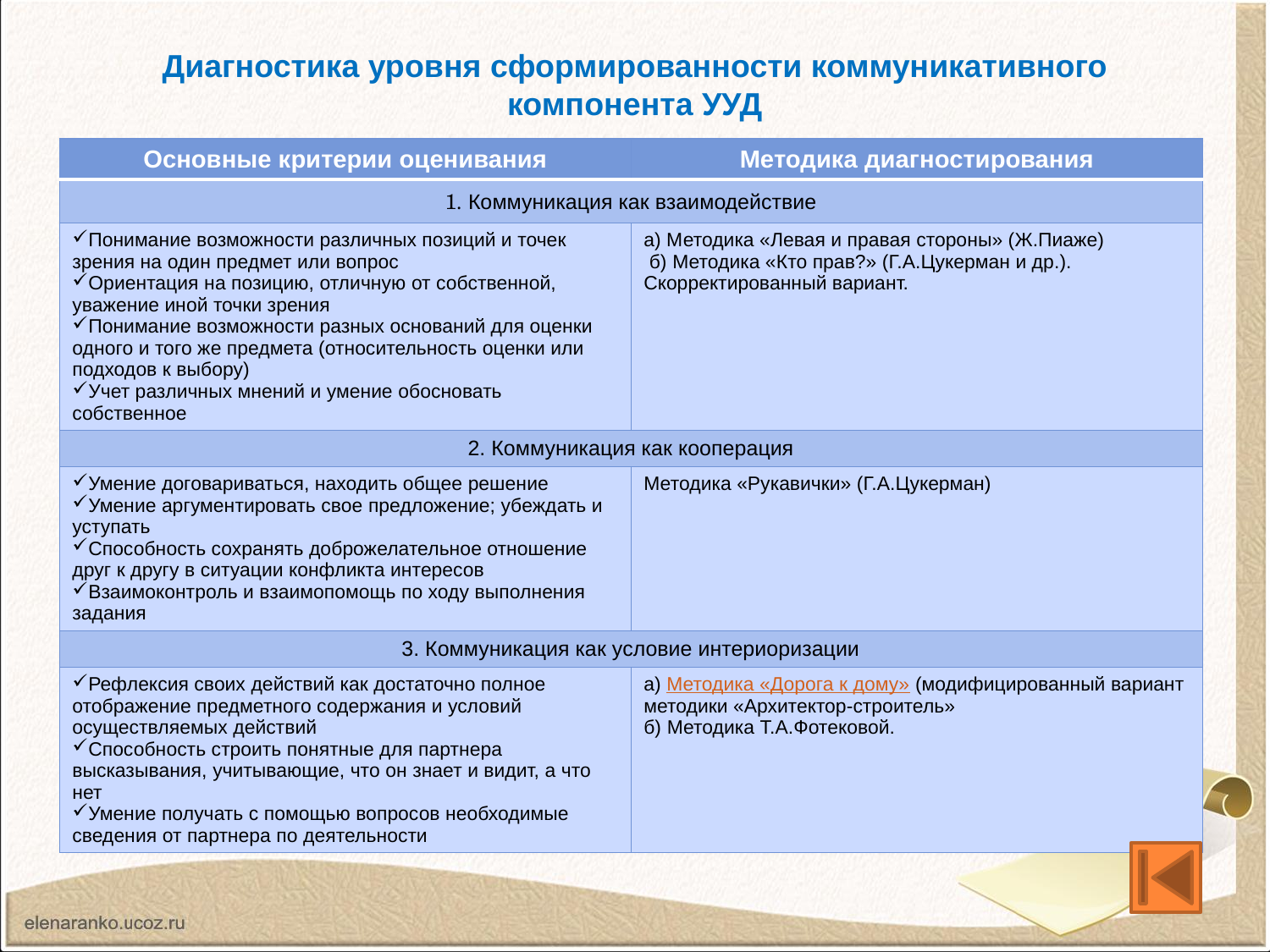

# Диагностика уровня сформированности коммуникативного компонента УУД
| Основные критерии оценивания | Методика диагностирования |
| --- | --- |
| 1. Коммуникация как взаимодействие |  |
| Понимание возможности различных позиций и точек зрения на один предмет или вопрос Ориентация на позицию, отличную от собственной, уважение иной точки зрения Понимание возможности разных оснований для оценки одного и того же предмета (относительность оценки или подходов к выбору) Учет различных мнений и умение обосновать собственное | а) Методика «Левая и правая стороны» (Ж.Пиаже)  б) Методика «Кто прав?» (Г.А.Цукерман и др.). Скорректированный вариант. |
| 2. Коммуникация как кооперация |  |
| Умение договариваться, находить общее решение Умение аргументировать свое предложение; убеждать и уступать Способность сохранять доброжелательное отношение друг к другу в ситуации конфликта интересов Взаимоконтроль и взаимопомощь по ходу выполнения задания | Методика «Рукавички» (Г.А.Цукерман) |
| 3. Коммуникация как условие интериоризации |  |
| Рефлексия своих действий как достаточно полное отображение предметного содержания и условий осуществляемых действий Способность строить понятные для партнера высказывания, учитывающие, что он знает и видит, а что нет Умение получать с помощью вопросов необходимые сведения от партнера по деятельности | а) Методика «Дорога к дому» (модифицированный вариант методики «Архитектор-строитель» б) Методика Т.А.Фотековой. |